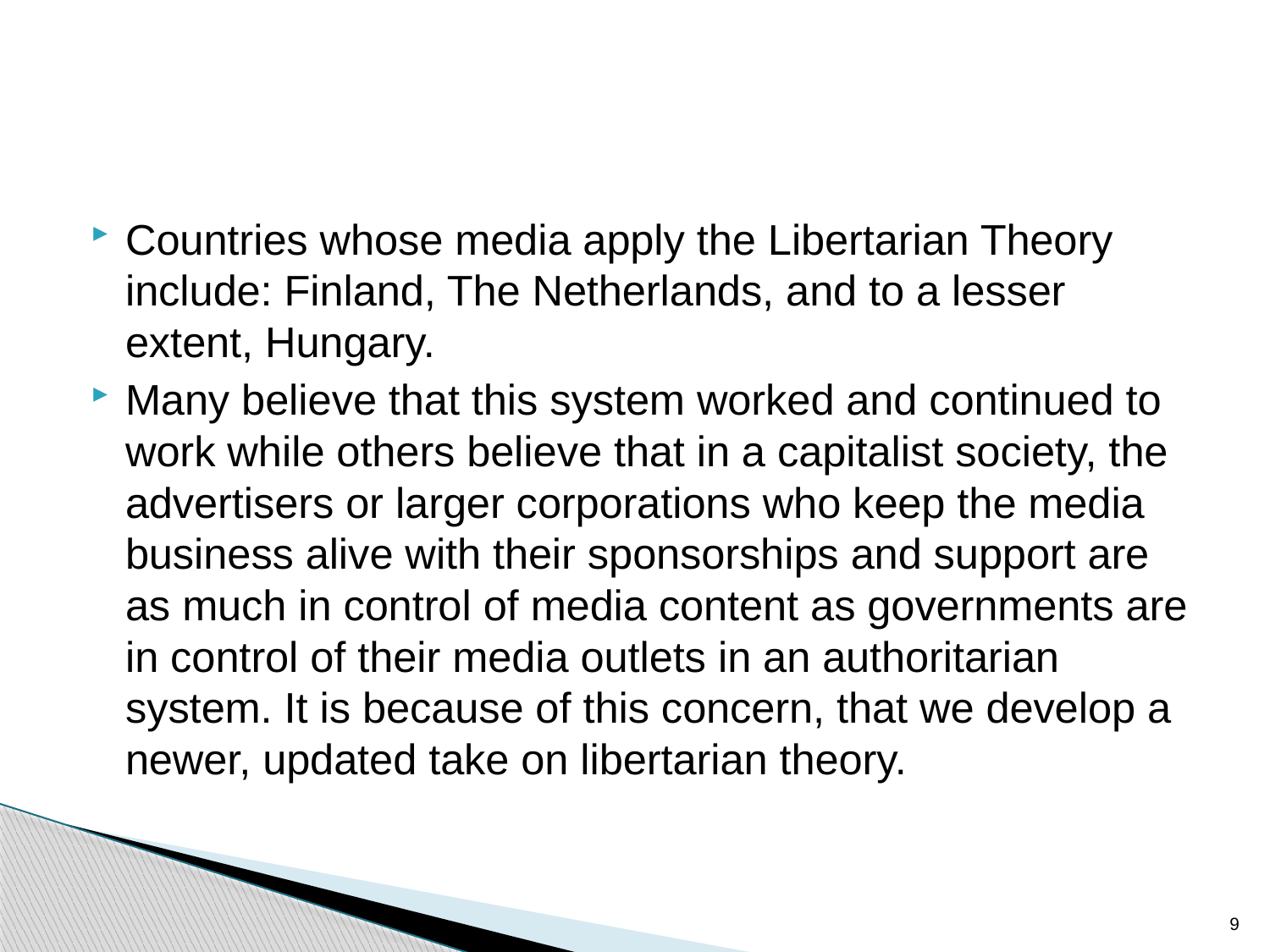

#
Countries whose media apply the Libertarian Theory include: Finland, The Netherlands, and to a lesser extent, Hungary.
Many believe that this system worked and continued to work while others believe that in a capitalist society, the advertisers or larger corporations who keep the media business alive with their sponsorships and support are as much in control of media content as governments are in control of their media outlets in an authoritarian system. It is because of this concern, that we develop a newer, updated take on libertarian theory.

9